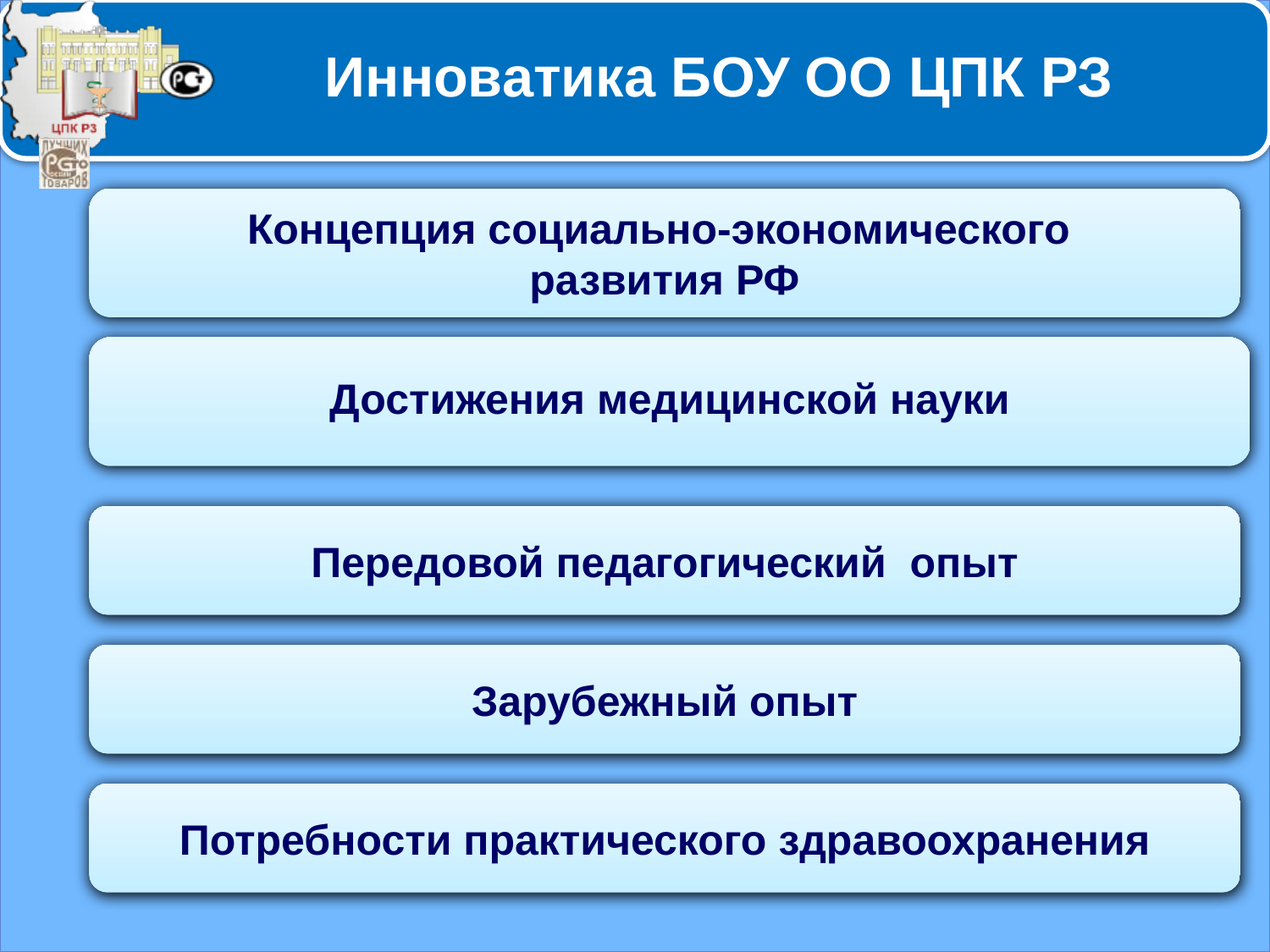

# Инноватика БОУ ОО ЦПК РЗ

Концепция социально-экономического
развития РФ

Достижения медицинской науки

Передовой педагогический  опыт

Зарубежный опыт

Потребности практического здравоохранения